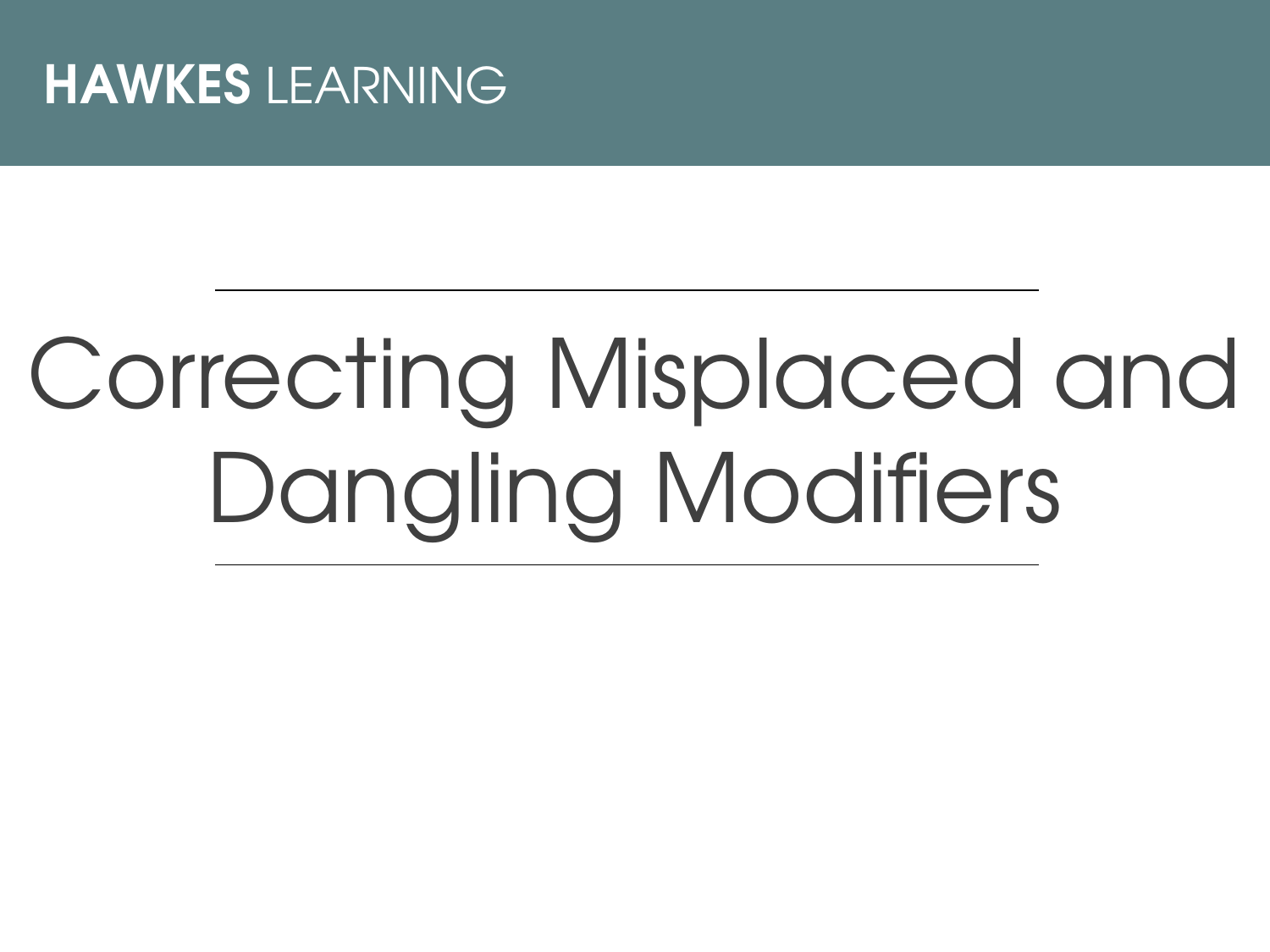

HAWKES LEARNING
Correcting Misplaced and Dangling Modifiers